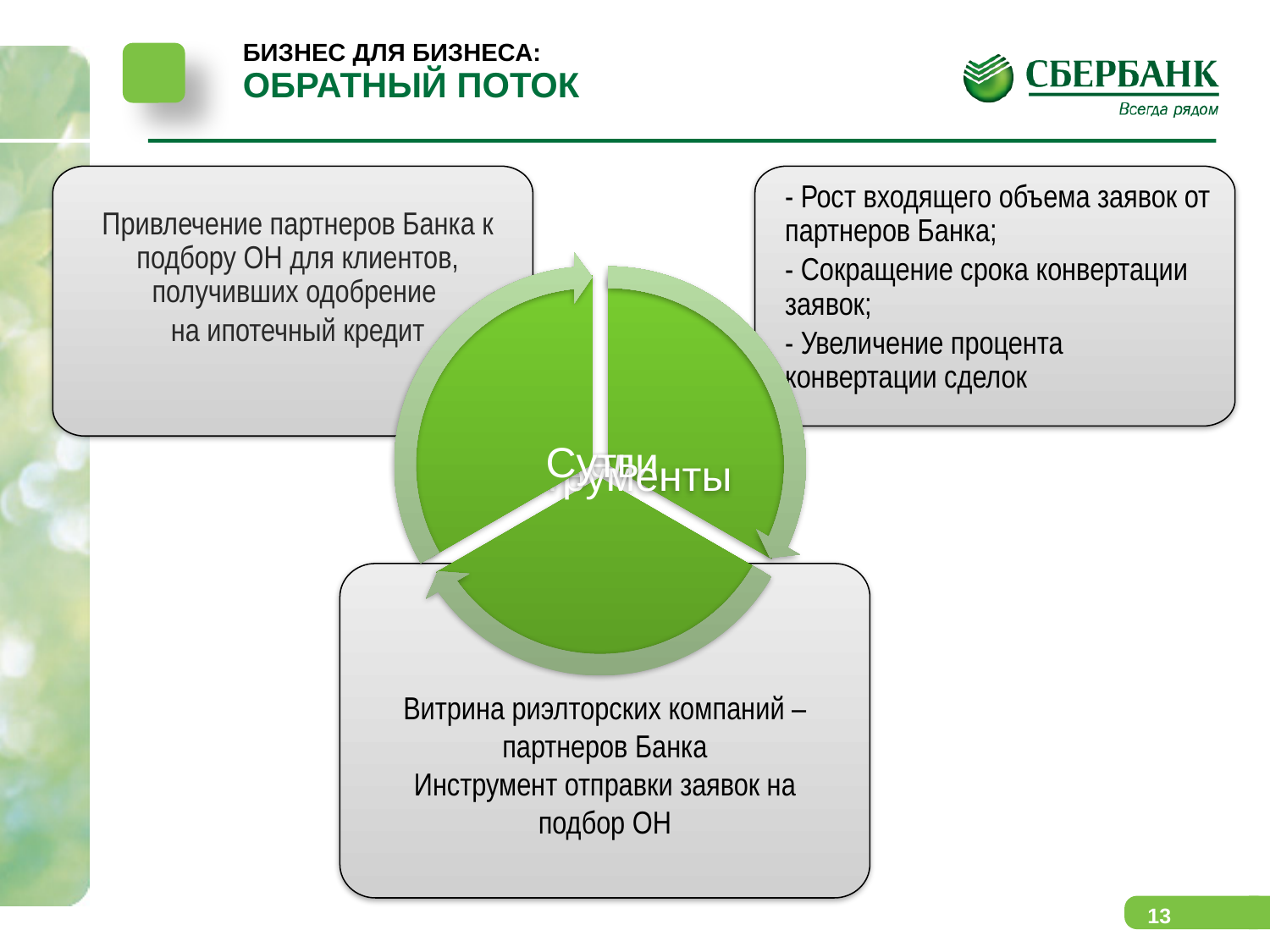

БИЗНЕС ДЛЯ БИЗНЕСА:
ОБРАТНЫЙ ПОТОК

Привлечение партнеров Банка к подбору ОН для клиентов, получивших одобрение
на ипотечный кредит

- Рост входящего объема заявок от партнеров Банка;
- Сокращение срока конвертации заявок;
- Увеличение процента                конвертации сделок

Цели
Инструменты
Суть

Витрина риэлторских компаний – партнеров Банка
Инструмент отправки заявок на подбор ОН